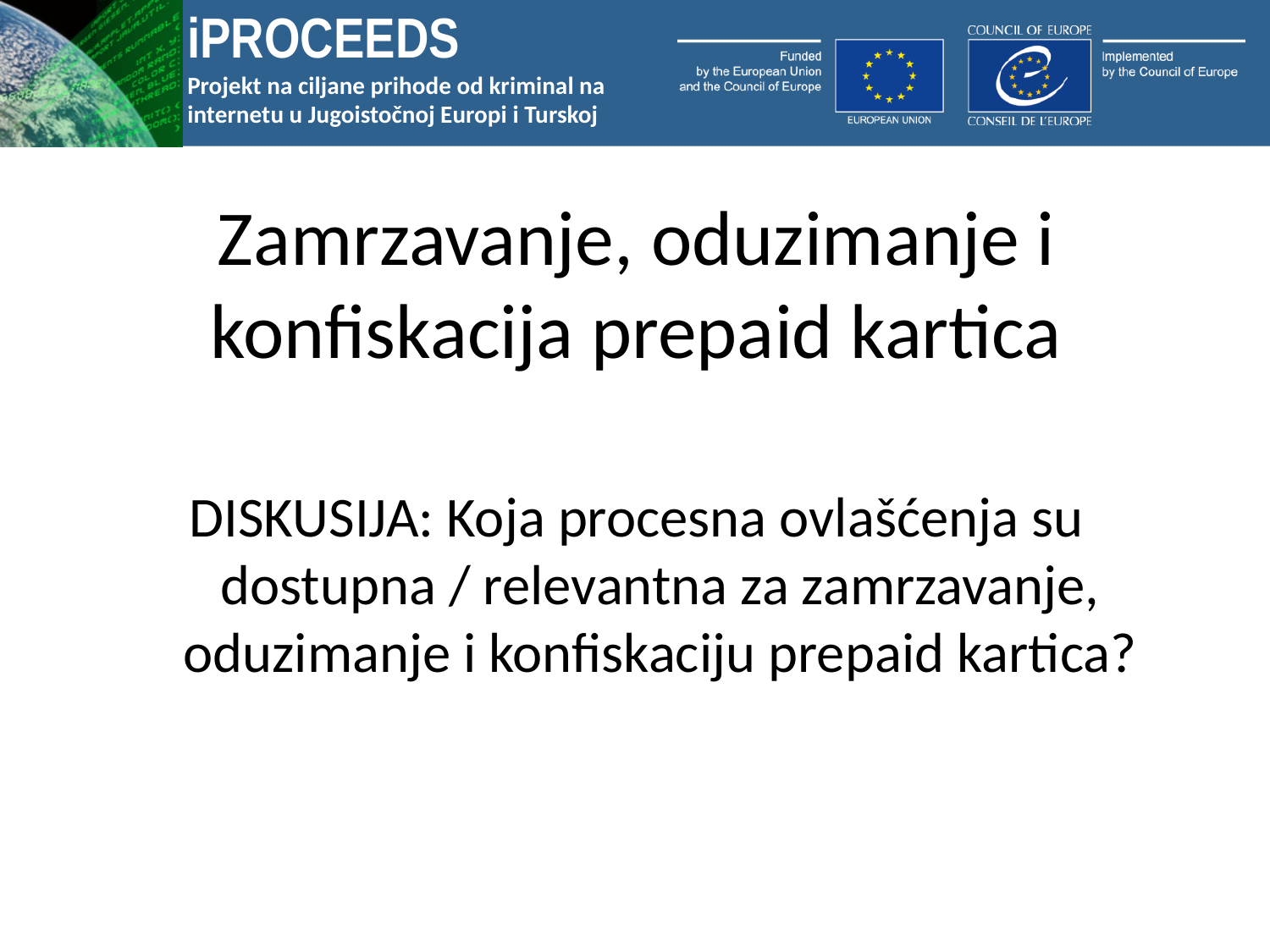

# Zamrzavanje, oduzimanje i konfiskacija prepaid kartica

DISKUSIJA: Koja procesna ovlašćenja su dostupna / relevantna za zamrzavanje, oduzimanje i konfiskaciju prepaid kartica?